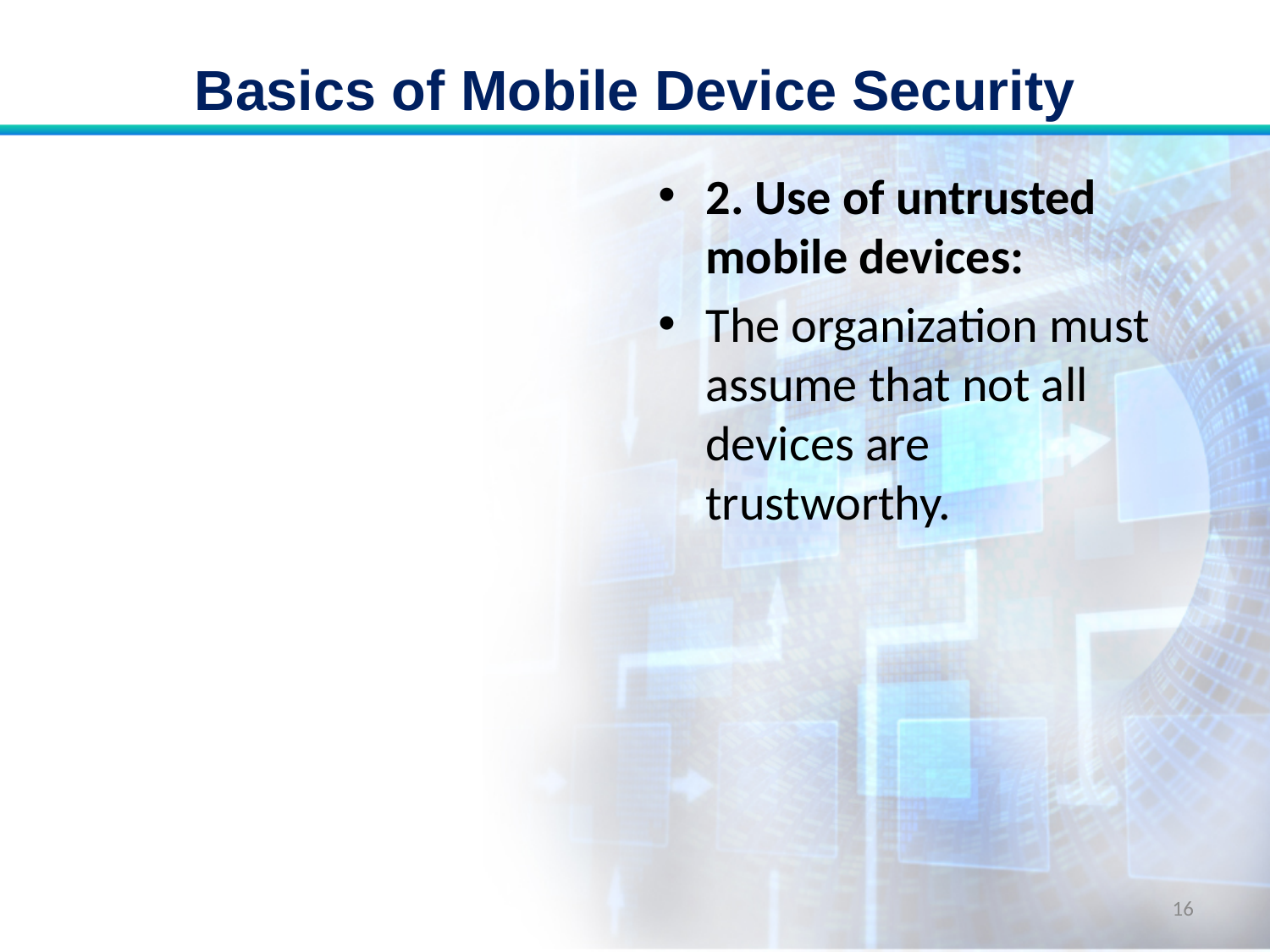

# Basics of Mobile Device Security
2. Use of untrusted mobile devices:
The organization must assume that not all devices are trustworthy.

16